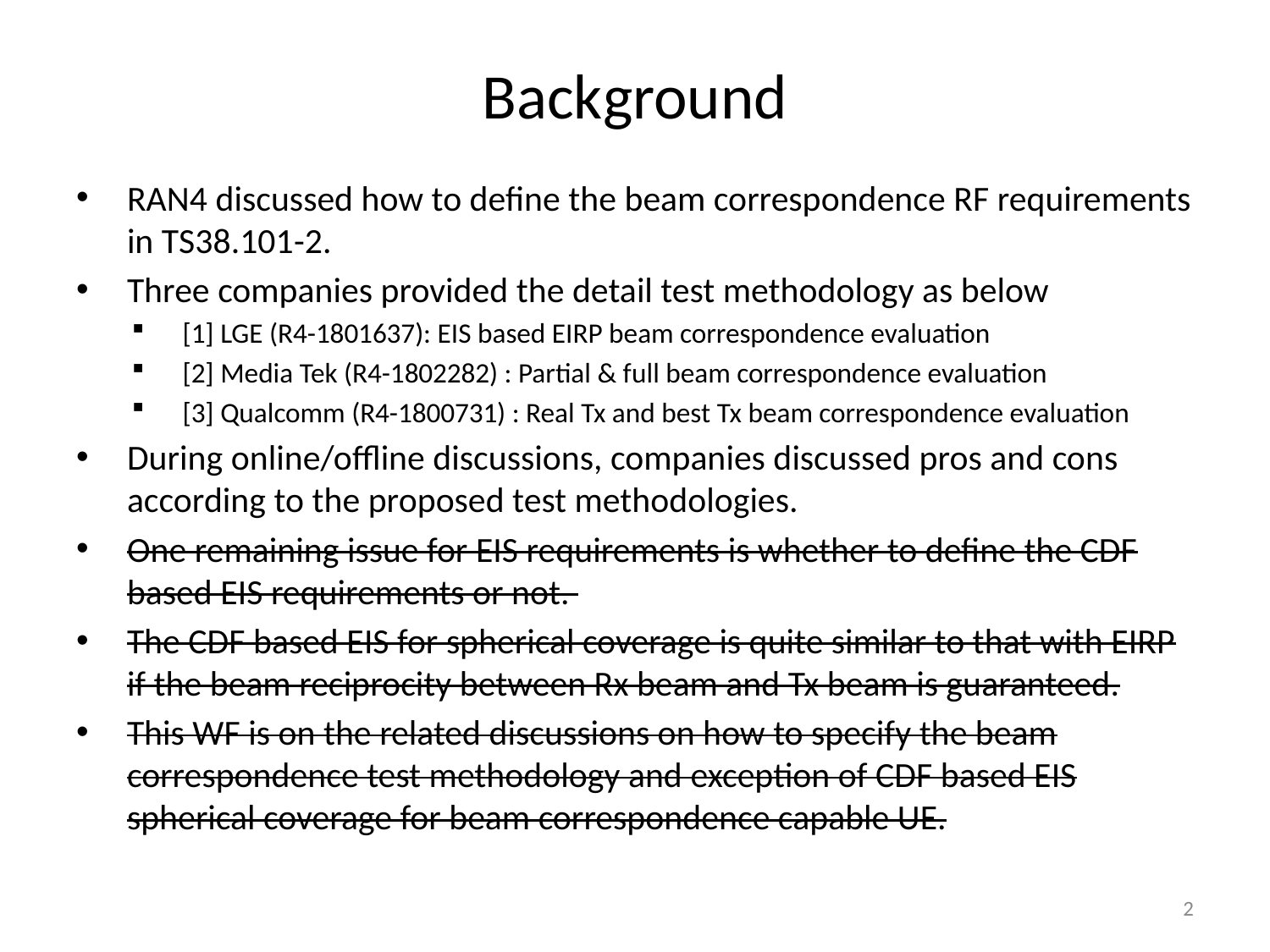

# Background
RAN4 discussed how to define the beam correspondence RF requirements in TS38.101-2.
Three companies provided the detail test methodology as below
[1] LGE (R4-1801637): EIS based EIRP beam correspondence evaluation
[2] Media Tek (R4-1802282) : Partial & full beam correspondence evaluation
[3] Qualcomm (R4-1800731) : Real Tx and best Tx beam correspondence evaluation
During online/offline discussions, companies discussed pros and cons according to the proposed test methodologies.
One remaining issue for EIS requirements is whether to define the CDF based EIS requirements or not.
The CDF based EIS for spherical coverage is quite similar to that with EIRP if the beam reciprocity between Rx beam and Tx beam is guaranteed.
This WF is on the related discussions on how to specify the beam correspondence test methodology and exception of CDF based EIS spherical coverage for beam correspondence capable UE.
2